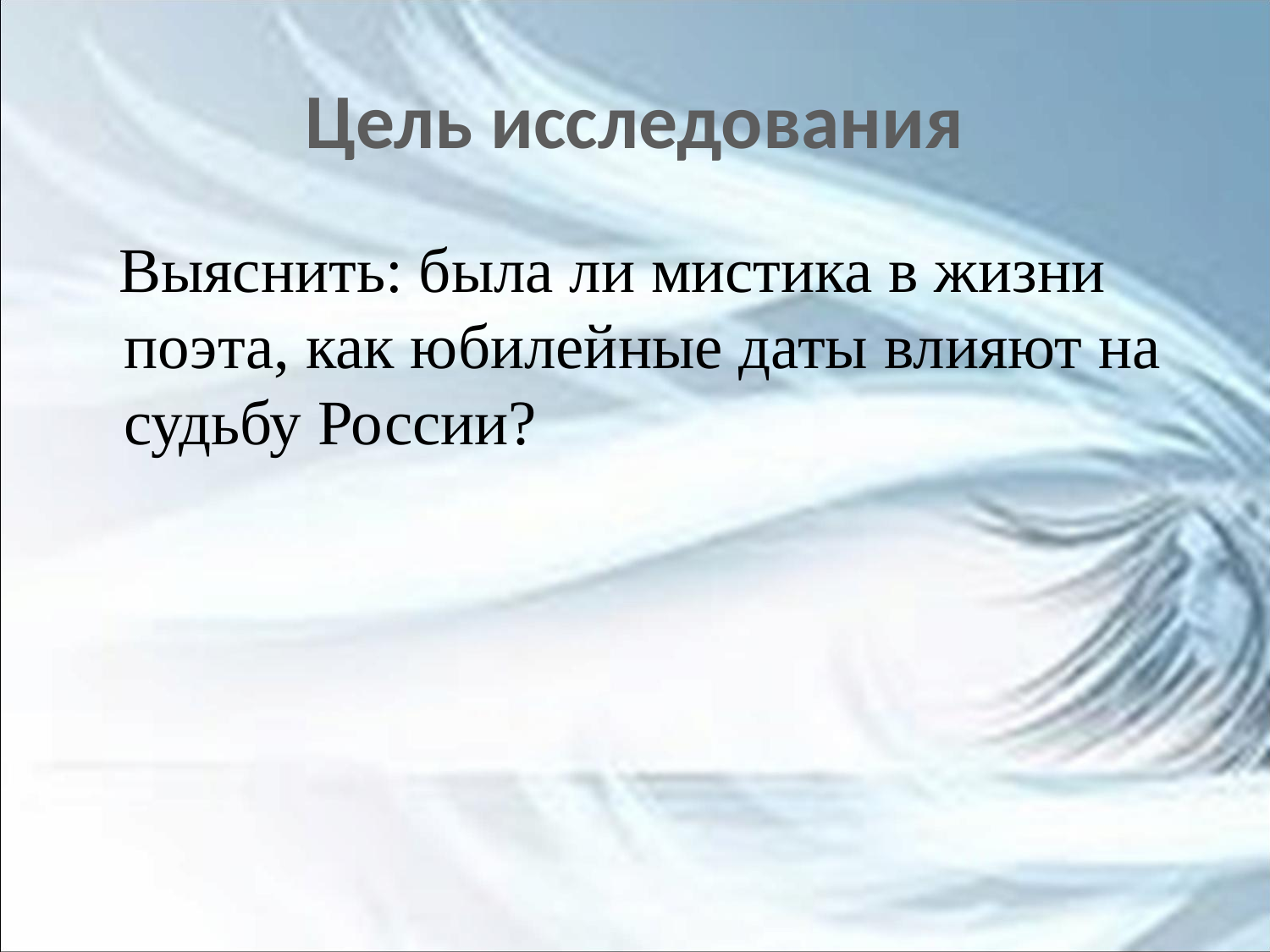

# Цель исследования
   Выяснить: была ли мистика в жизни поэта, как юбилейные даты влияют на судьбу России?